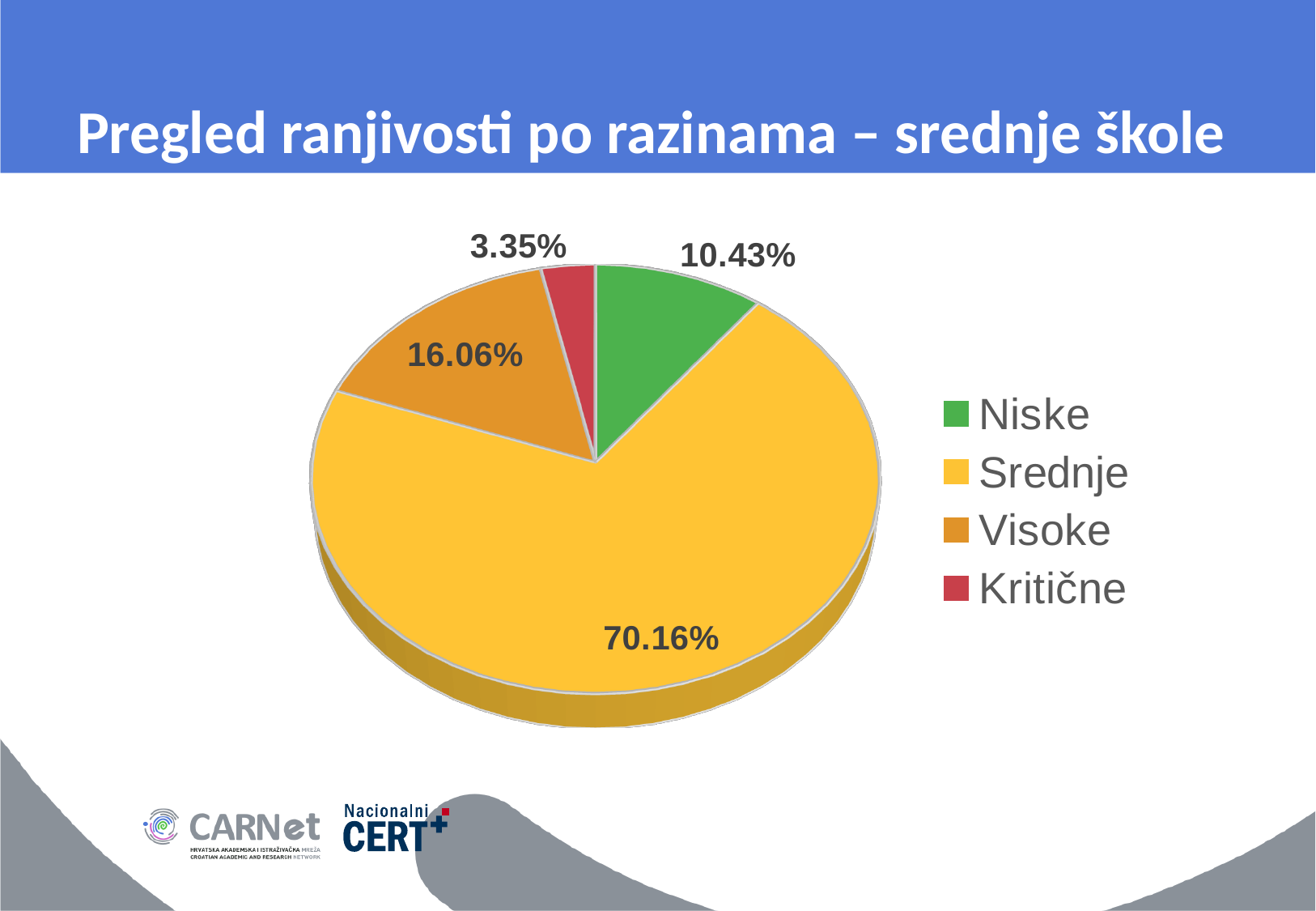

# Pregled ranjivosti po razinama – srednje škole

[unsupported chart]